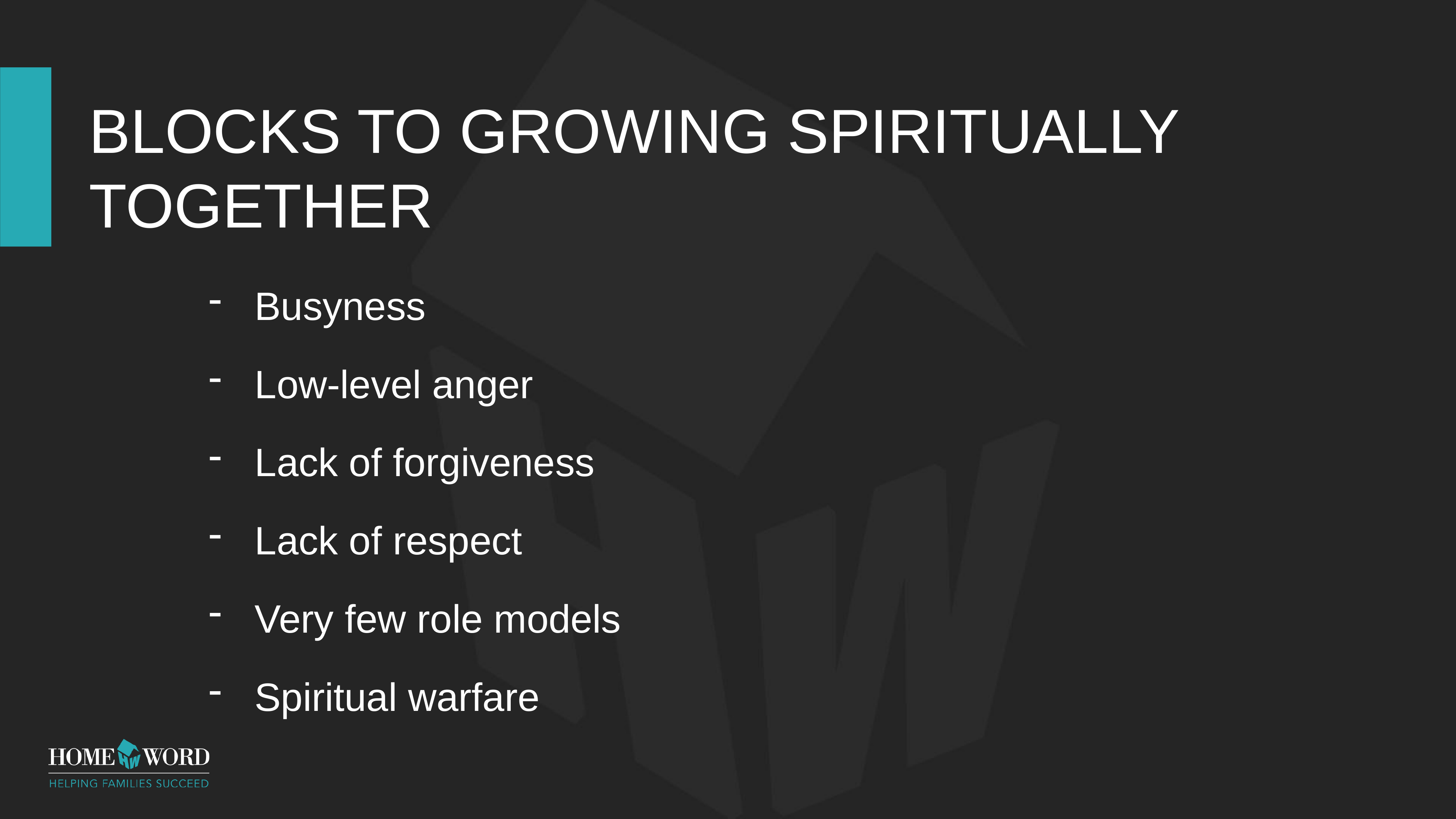

# Blocks to growing spiritually together
Busyness
Low-level anger
Lack of forgiveness
Lack of respect
Very few role models
Spiritual warfare